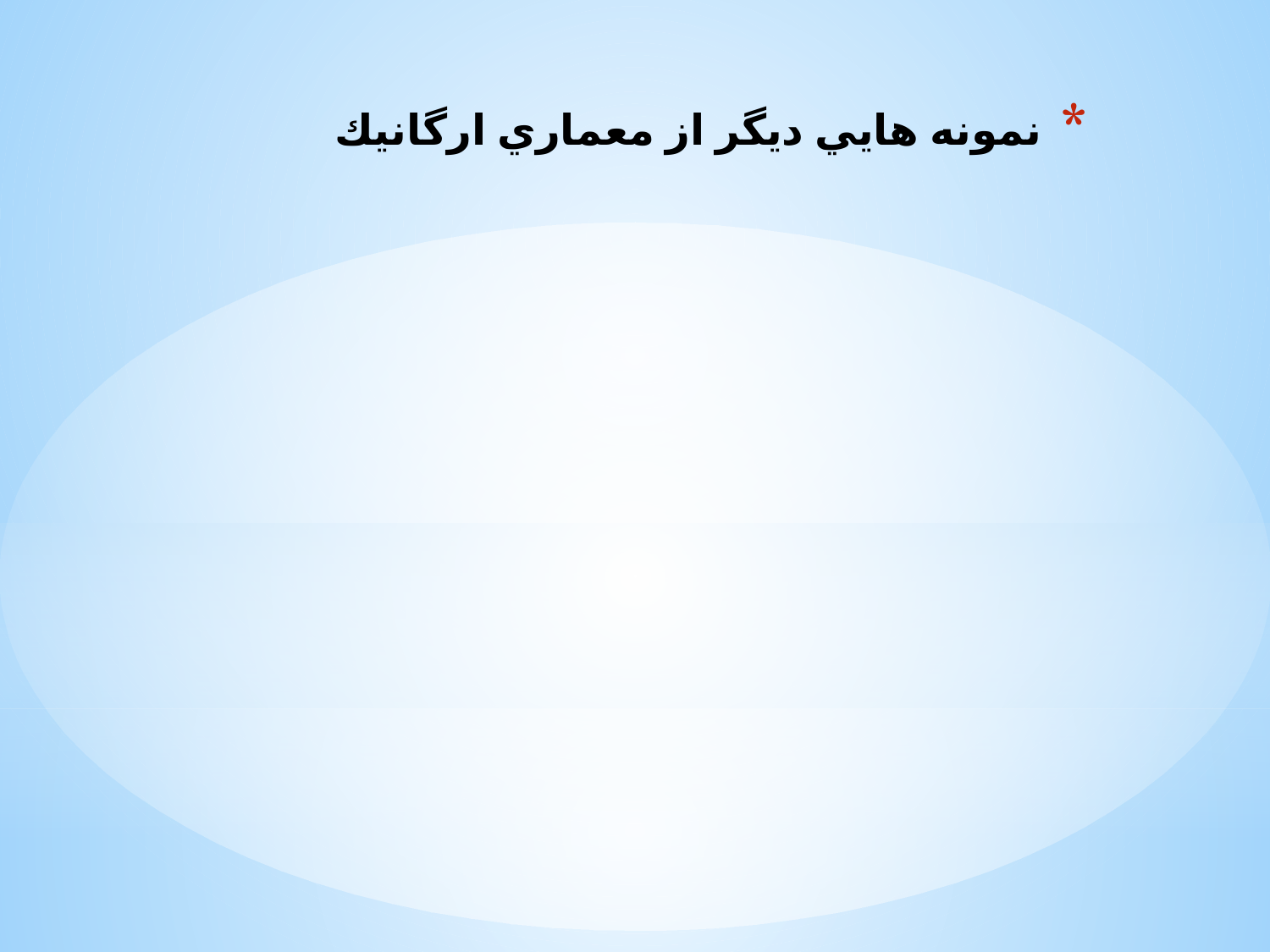

# نمونه هايي ديگر از معماري ارگانيك